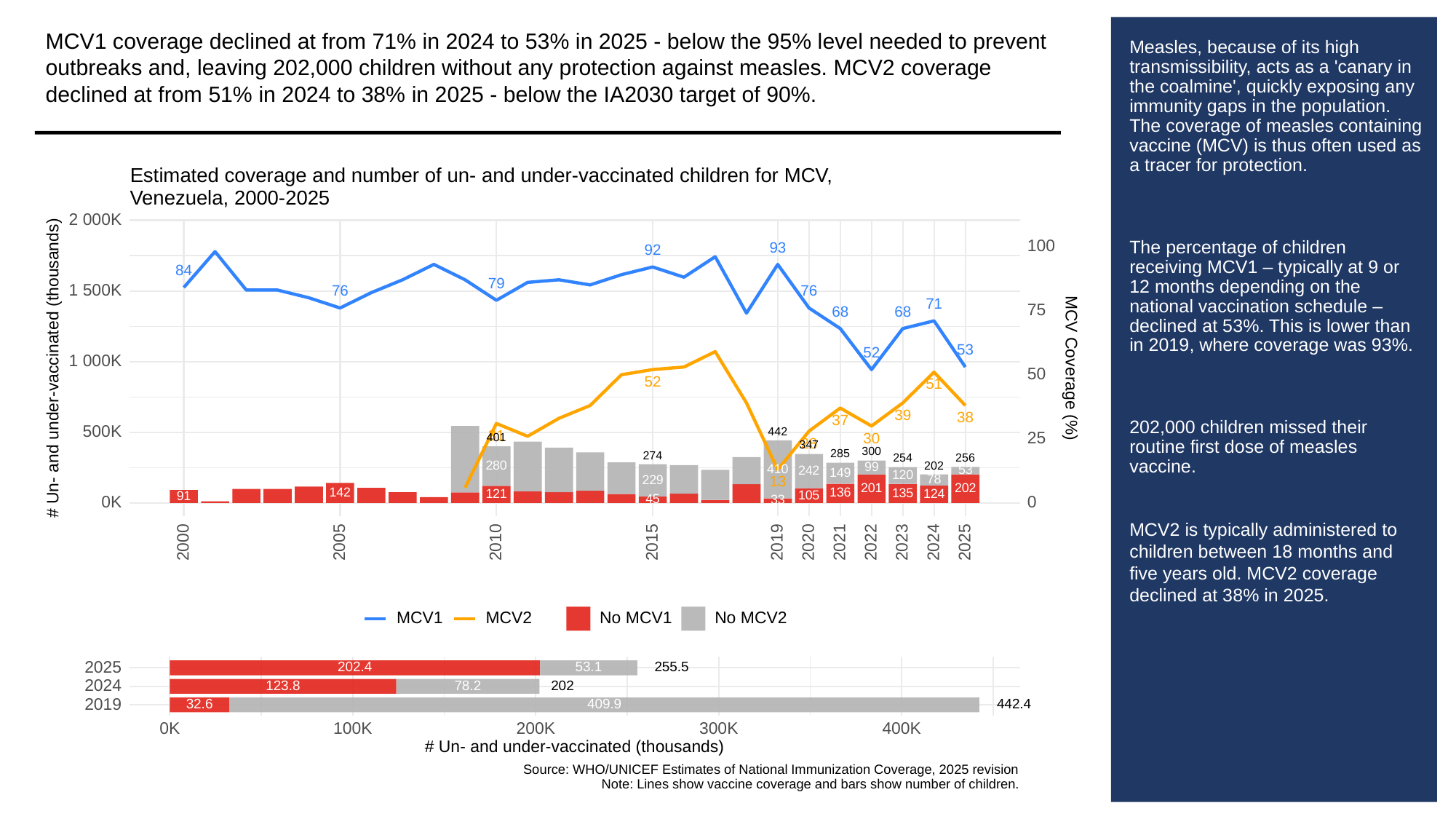

MCV1 coverage declined at from 71% in 2024 to 53% in 2025 - below the 95% level needed to prevent outbreaks and, leaving 202,000 children without any protection against measles. MCV2 coverage declined at from 51% in 2024 to 38% in 2025 - below the IA2030 target of 90%.
# Measles, because of its high transmissibility, acts as a 'canary in the coalmine', quickly exposing any immunity gaps in the population. The coverage of measles containing vaccine (MCV) is thus often used as a tracer for protection.

The percentage of children receiving MCV1 – typically at 9 or 12 months depending on the national vaccination schedule – declined at 53%. This is lower than in 2019, where coverage was 93%.

202,000 children missed their routine first dose of measles vaccine.

MCV2 is typically administered to children between 18 months and five years old. MCV2 coverage declined at 38% in 2025.

Estimated coverage and number of un- and under-vaccinated children for MCV,
Venezuela, 2000-2025
2 000K

100
93
92

84
79
1 500K
76
76

71
75
68
68

53
52

1 000K
# Un- and under-vaccinated (thousands)
MCV Coverage (%)

50
52
51

39
38
37

500K
442
31

25
30
401
28

347

300
285
274

256
254

280
202

99

410

53
242

149

120

78
229
13

202

201

142
136
135

124
121

105

91

45
33

0K
0

2023
2000
2005
2010
2015
2019
2020
2021
2022
2024
2025

MCV1
MCV2
No MCV1
No MCV2

2025
53.1
202.4
255.5

2024
123.8
78.2
202

2019
32.6
409.9
442.4

300K
0K
100K
200K
400K
# Un- and under-vaccinated (thousands)
Source: WHO/UNICEF Estimates of National Immunization Coverage, 2025 revision
Note: Lines show vaccine coverage and bars show number of children.